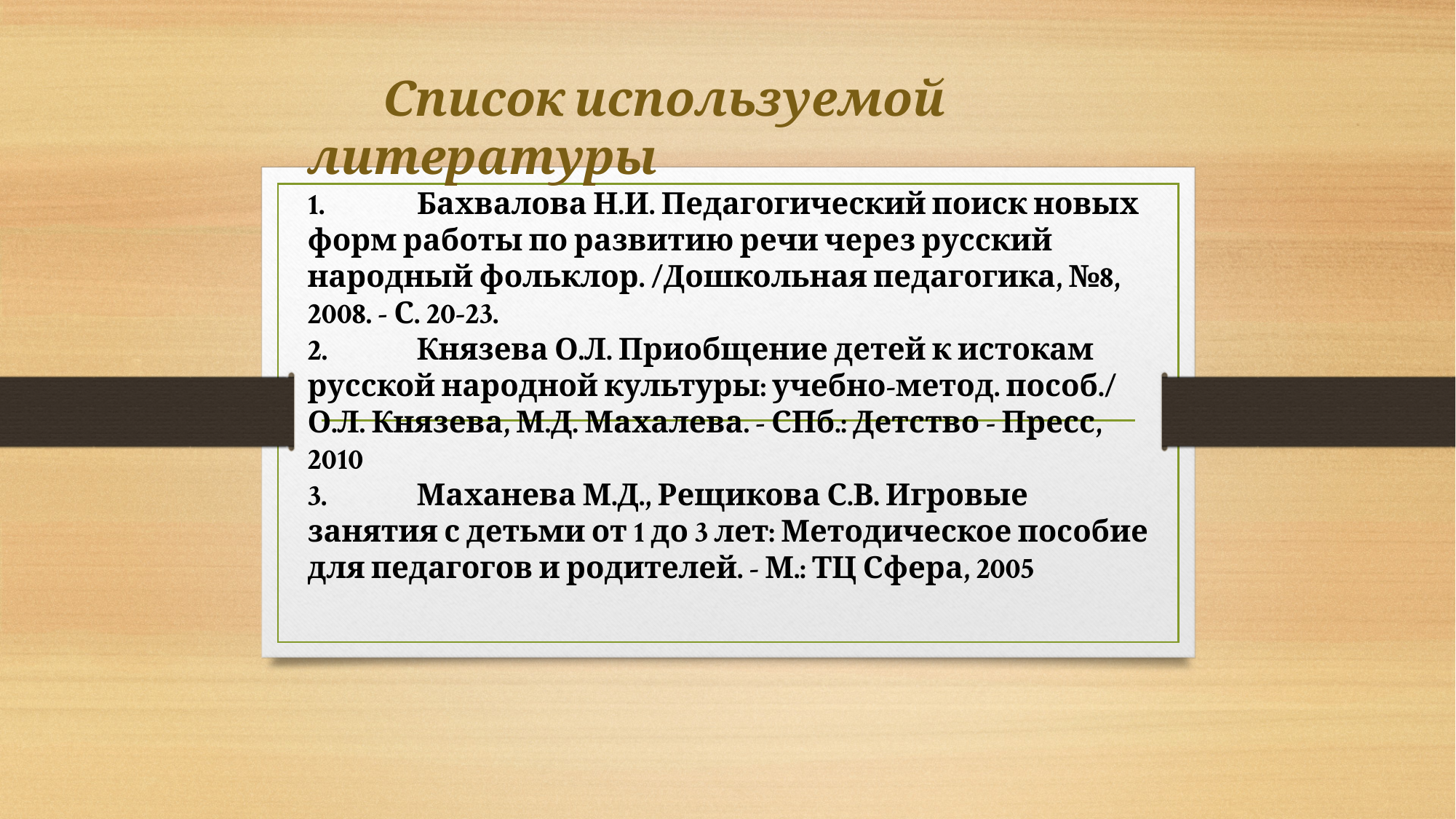

# Список используемой литературы 1.	Бахвалова Н.И. Педагогический поиск новых форм работы по развитию речи через русский народный фольклор. /Дошкольная педагогика, №8, 2008. - С. 20-23. 2.	Князева О.Л. Приобщение детей к истокам русской народной культуры: учебно-метод. пособ./ О.Л. Князева, М.Д. Махалева. - СПб.: Детство - Пресс, 2010 3.	Маханева М.Д., Рещикова С.В. Игровые занятия с детьми от 1 до 3 лет: Методическое пособие для педагогов и родителей. - М.: ТЦ Сфера, 2005